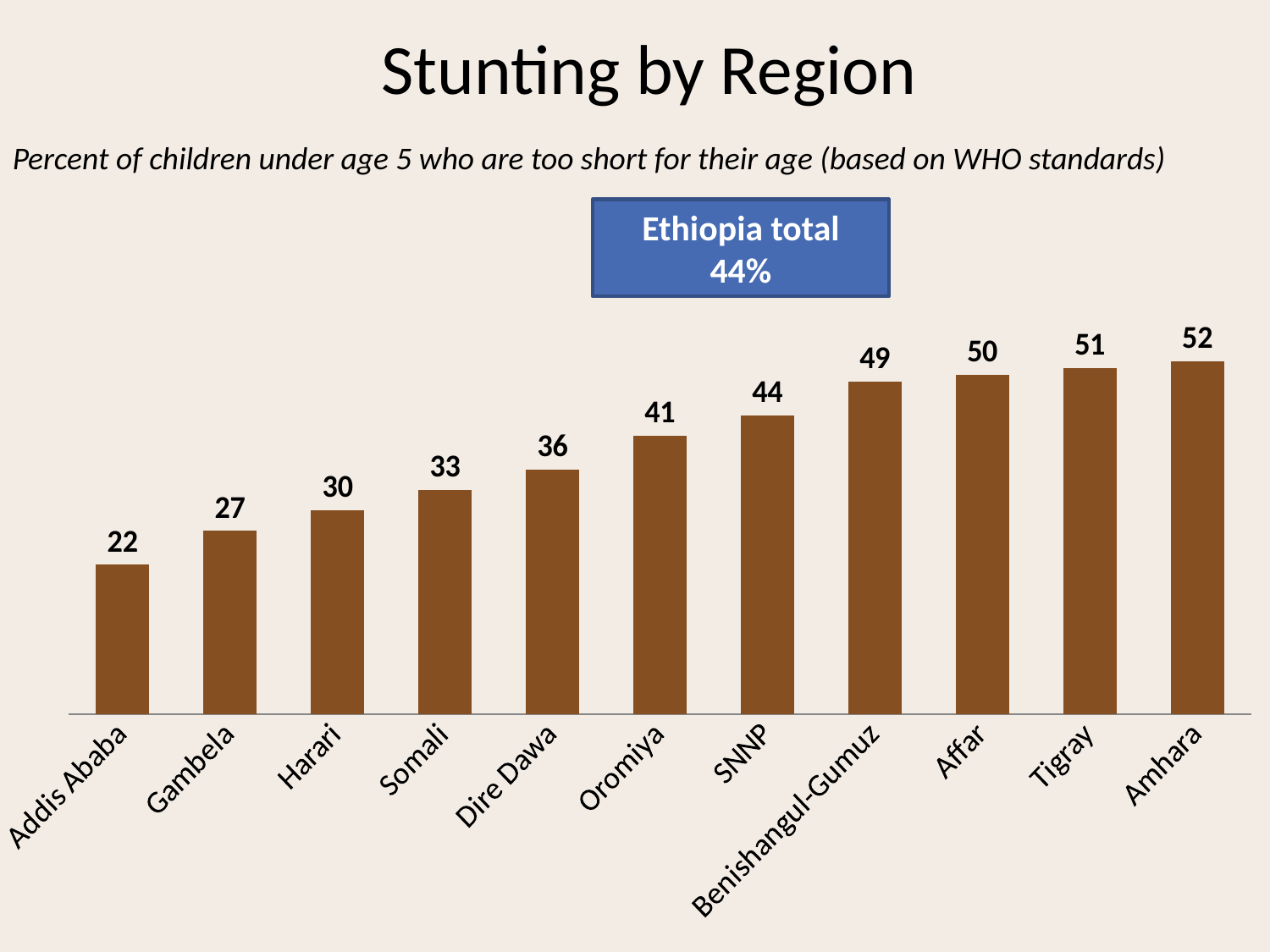

Stunting by Region
Percent of children under age 5 who are too short for their age (based on WHO standards)
Ethiopia total
44%

### Chart

| Category | Series 1 |
|---|---|
| Addis Ababa | 22.0 |
| Gambela | 27.0 |
| Harari | 30.0 |
| Somali | 33.0 |
| Dire Dawa | 36.0 |
| Oromiya | 41.0 |
| SNNP | 44.0 |
| Benishangul-Gumuz | 49.0 |
| Affar | 50.0 |
| Tigray | 51.0 |
| Amhara | 52.0 |